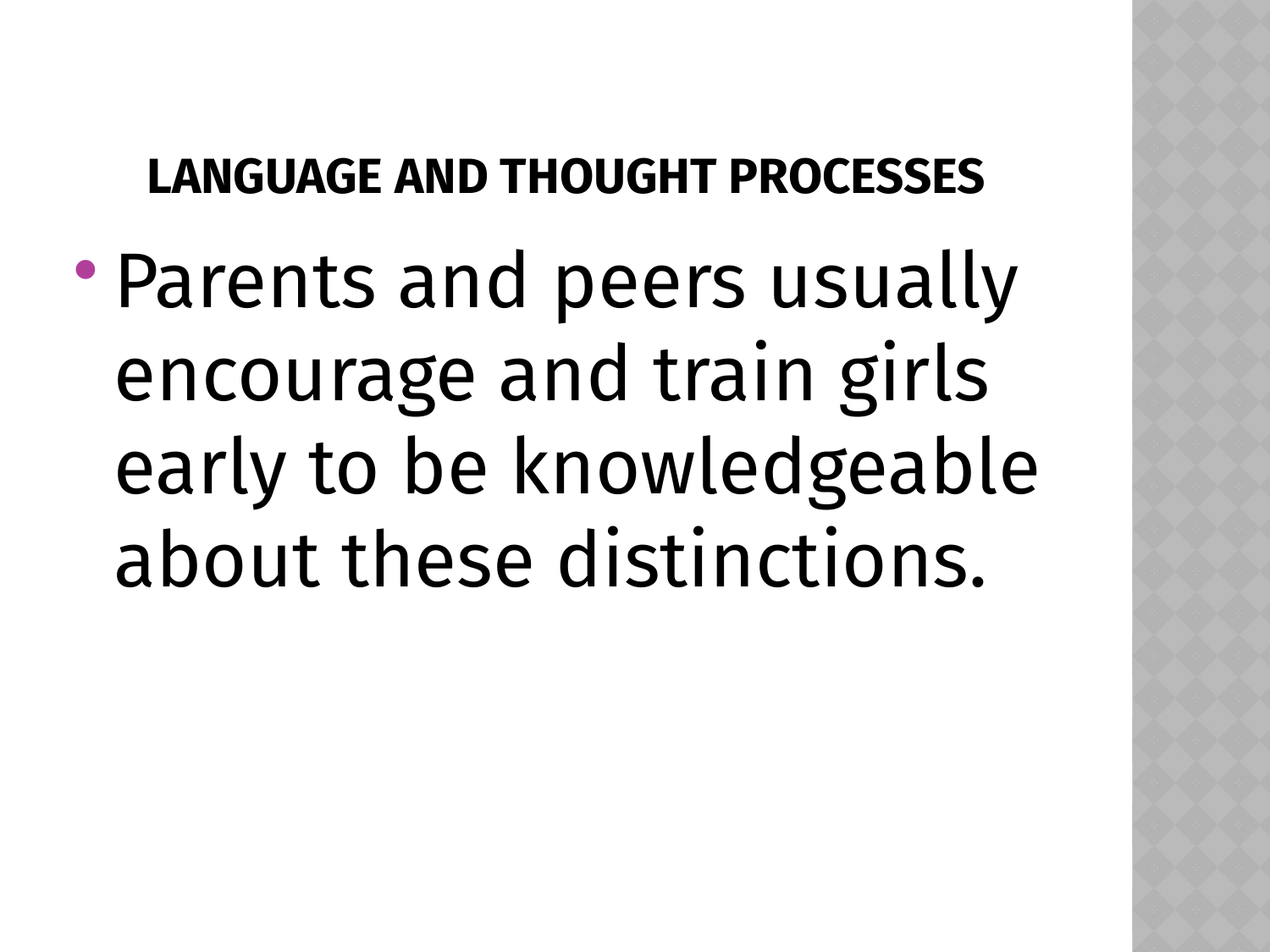

# Language and thought processes
Parents and peers usually encourage and train girls early to be knowledgeable about these distinctions.